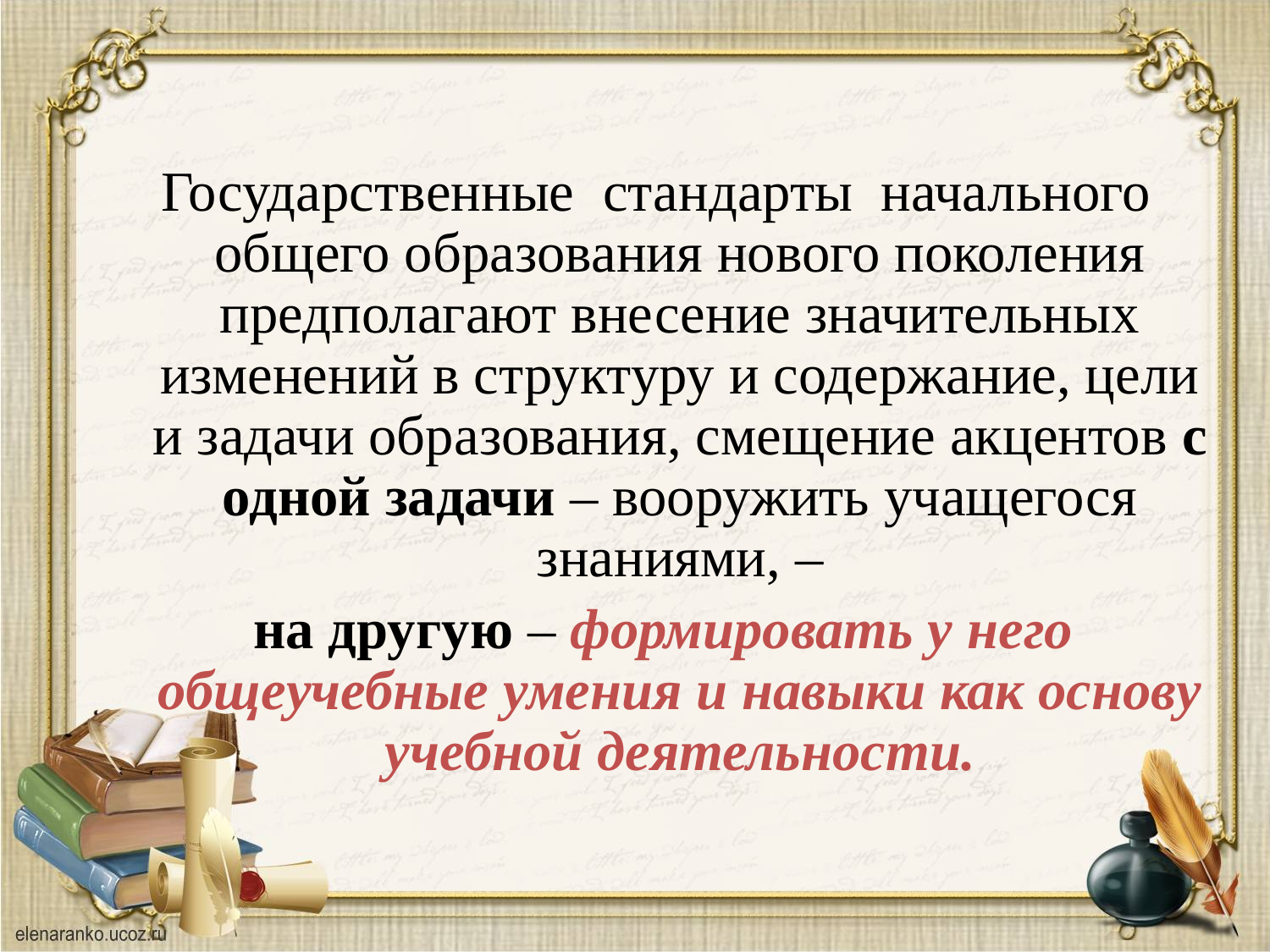

Государственные  стандарты  начального общего образования нового поколения предполагают внесение значительных изменений в структуру и содержание, цели и задачи образования, смещение акцентов с одной задачи – вооружить учащегося знаниями, –
 на другую – формировать у него общеучебные умения и навыки как основу учебной деятельности.